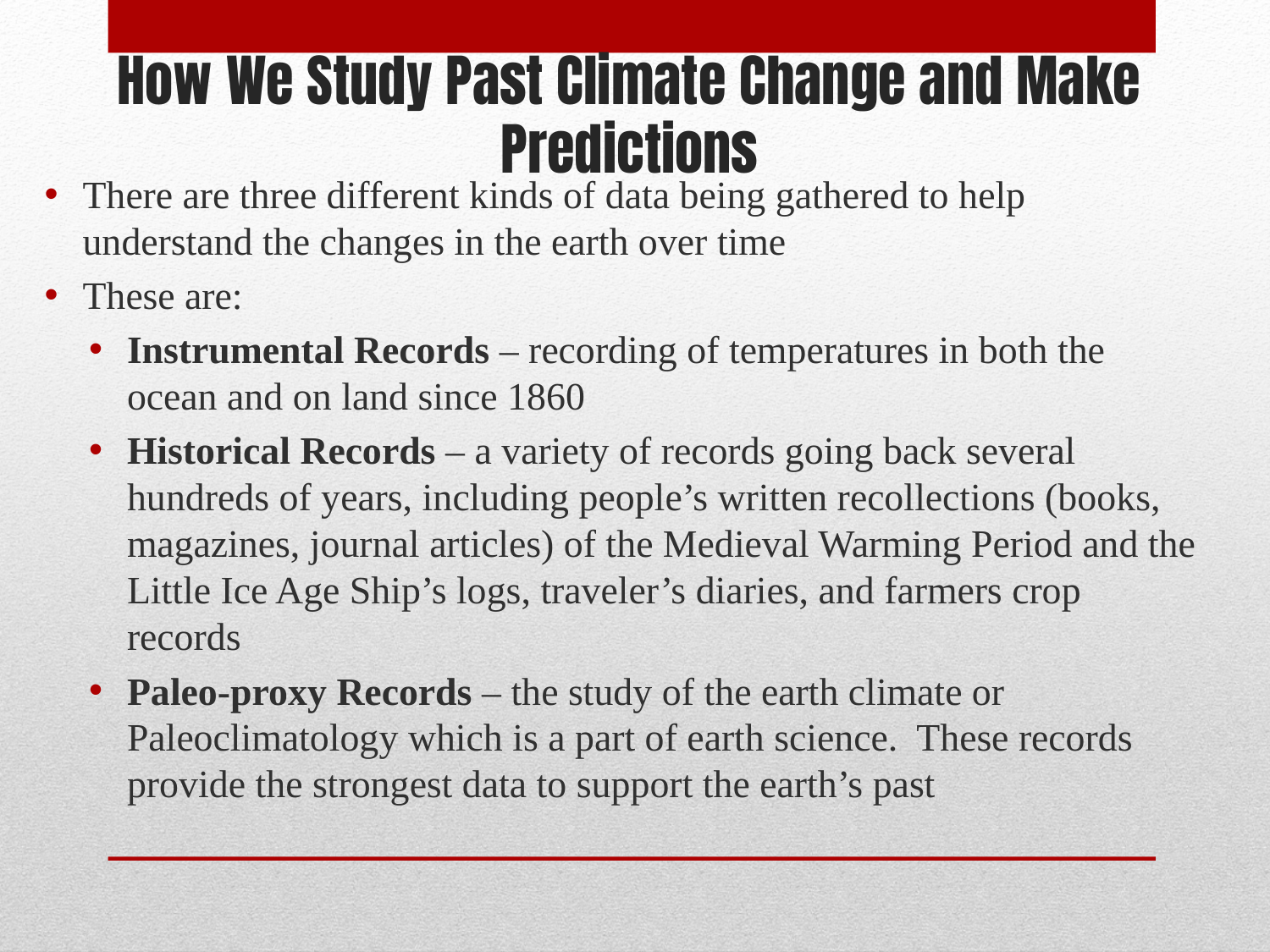

How We Study Past Climate Change and Make Predictions
There are three different kinds of data being gathered to help understand the changes in the earth over time
These are:
Instrumental Records – recording of temperatures in both the ocean and on land since 1860
Historical Records – a variety of records going back several hundreds of years, including people’s written recollections (books, magazines, journal articles) of the Medieval Warming Period and the Little Ice Age Ship’s logs, traveler’s diaries, and farmers crop records
Paleo-proxy Records – the study of the earth climate or Paleoclimatology which is a part of earth science.  These records provide the strongest data to support the earth’s past